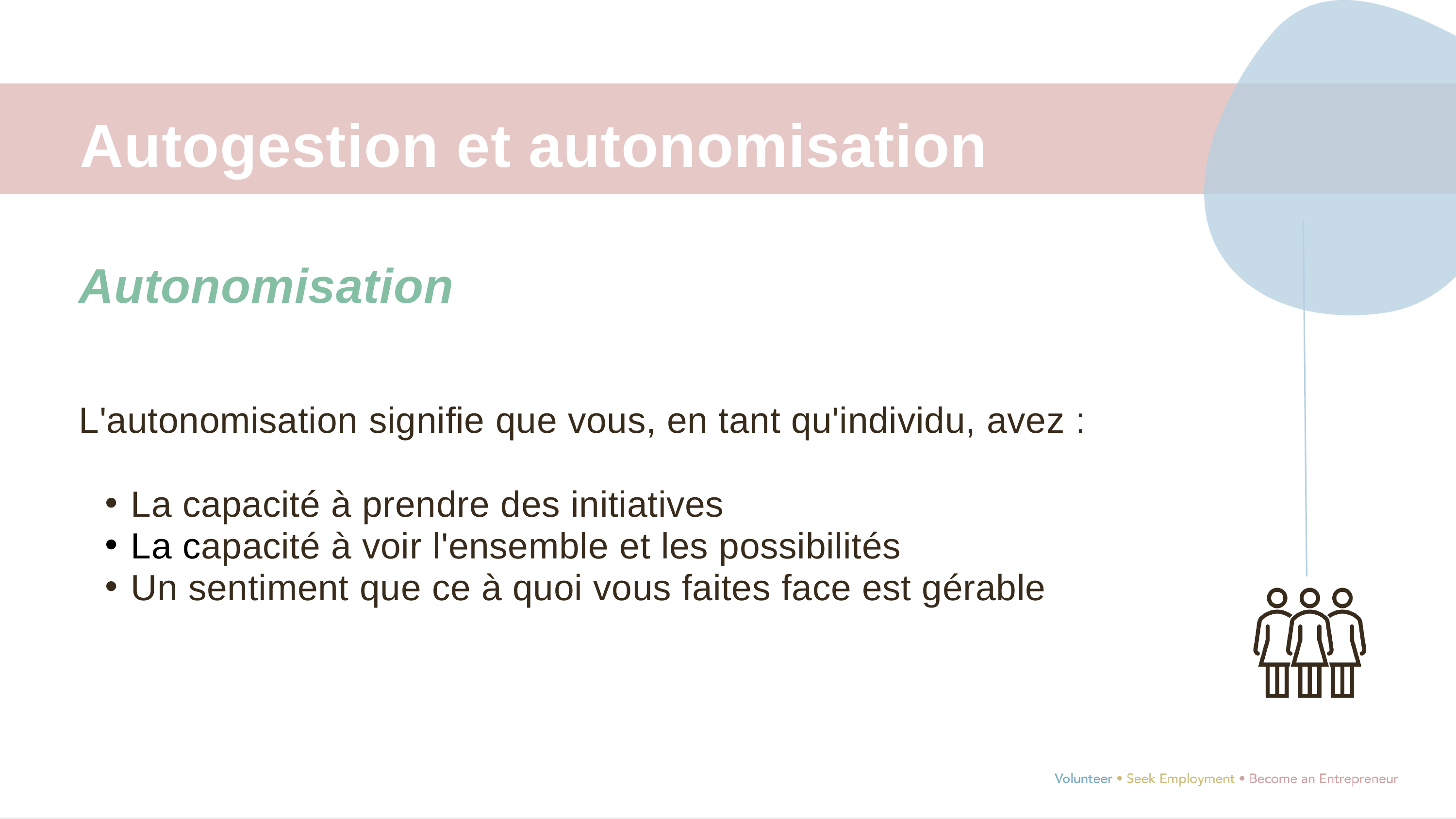

Autogestion et autonomisation

Autonomisation

L'autonomisation signifie que vous, en tant qu'individu, avez :

La capacité à prendre des initiatives
La capacité à voir l'ensemble et les possibilités
Un sentiment que ce à quoi vous faites face est gérable